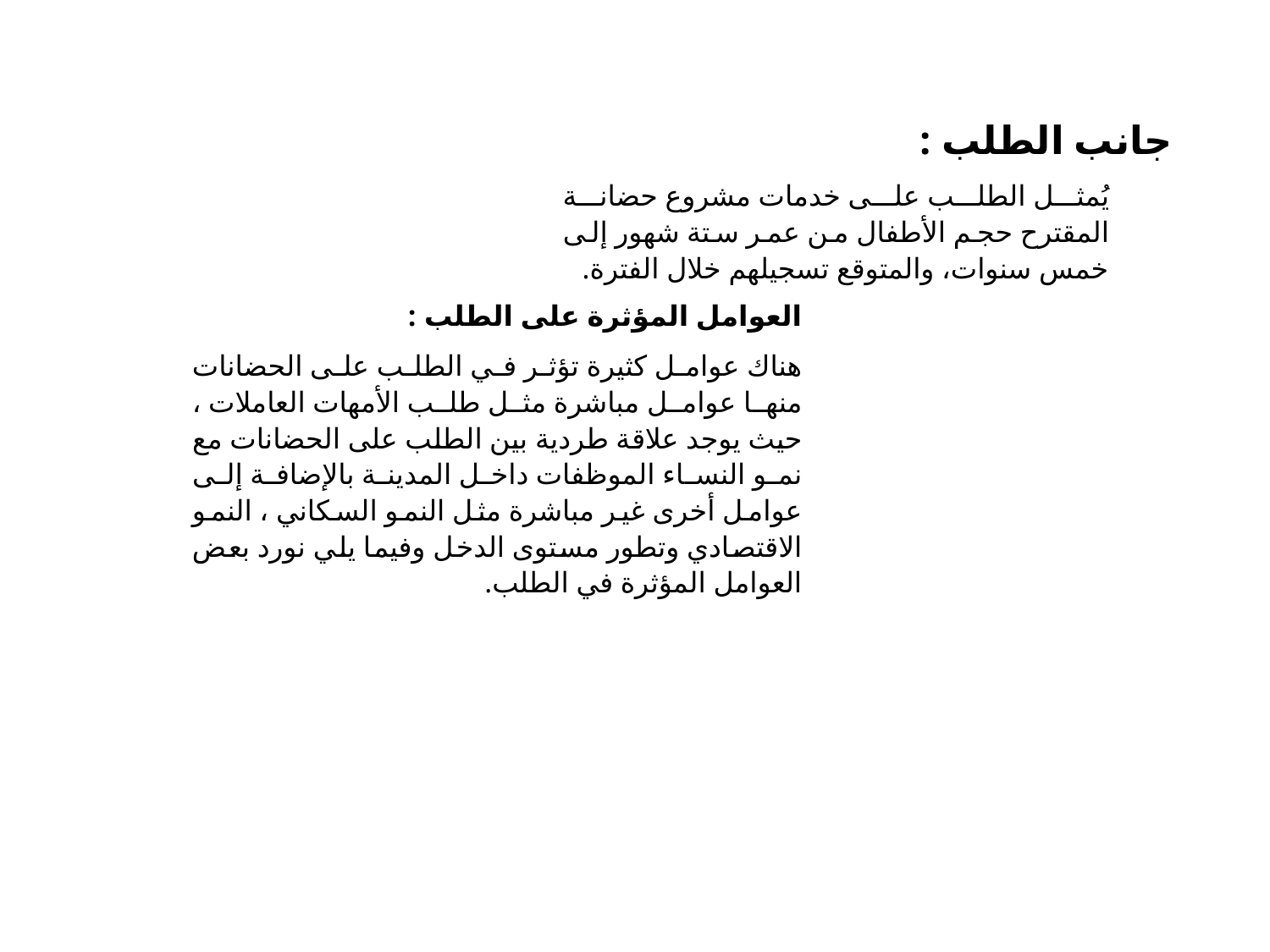

جانب الطلب :
يُمثل الطلب على خدمات مشروع حضانة المقترح حجم الأطفال من عمر ستة شهور إلى خمس سنوات، والمتوقع تسجيلهم خلال الفترة.
العوامل المؤثرة على الطلب :
هناك عوامل كثيرة تؤثر في الطلب على الحضانات منها عوامل مباشرة مثل طلب الأمهات العاملات ، حيث يوجد علاقة طردية بين الطلب على الحضانات مع نمو النساء الموظفات داخل المدينة بالإضافة إلى عوامل أخرى غير مباشرة مثل النمو السكاني ، النمو الاقتصادي وتطور مستوى الدخل وفيما يلي نورد بعض العوامل المؤثرة في الطلب.